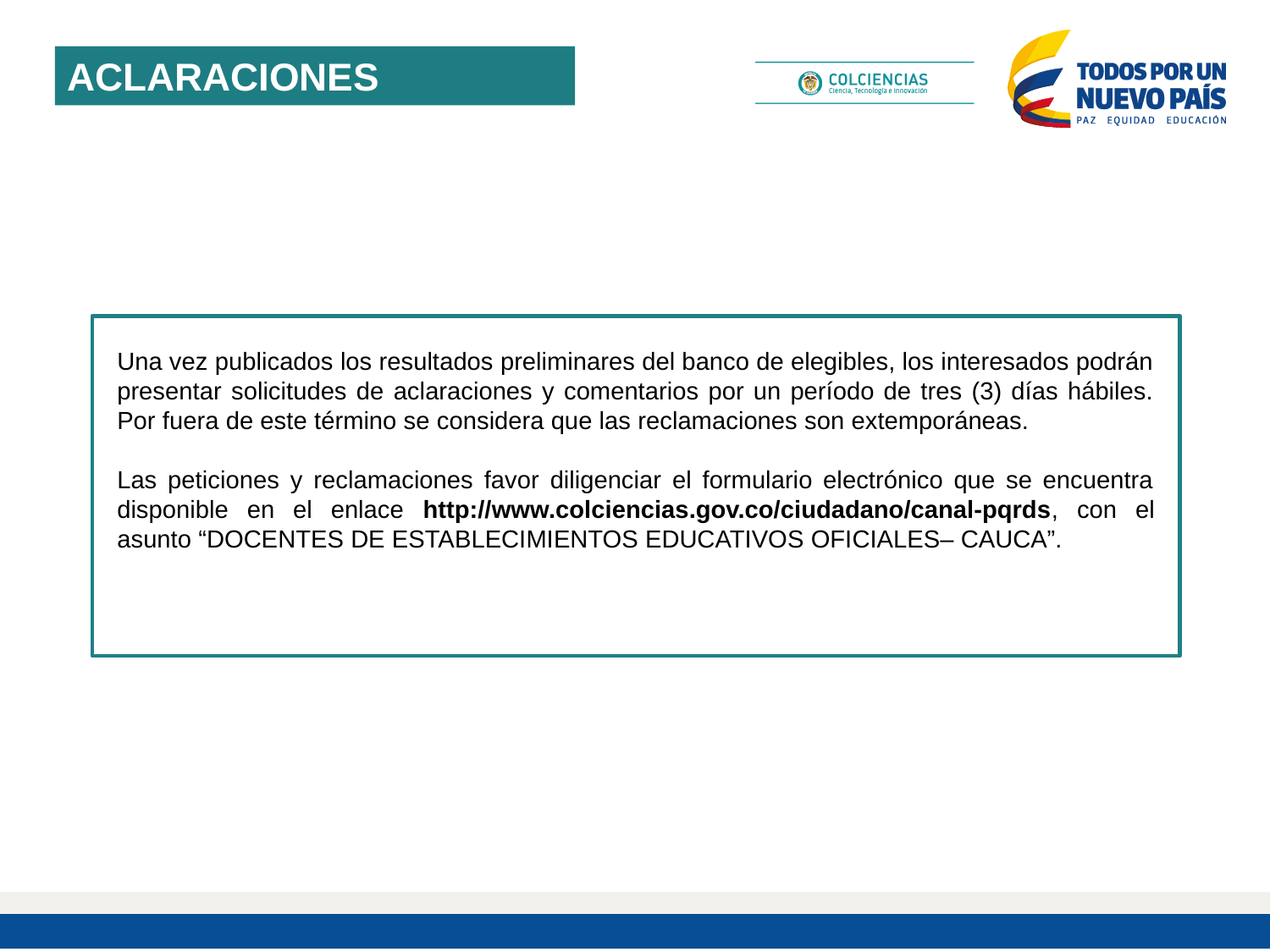

ACLARACIONES

Una vez publicados los resultados preliminares del banco de elegibles, los interesados podrán presentar solicitudes de aclaraciones y comentarios por un período de tres (3) días hábiles. Por fuera de este término se considera que las reclamaciones son extemporáneas.

Las peticiones y reclamaciones favor diligenciar el formulario electrónico que se encuentra disponible en el enlace http://www.colciencias.gov.co/ciudadano/canal-pqrds, con el asunto “DOCENTES DE ESTABLECIMIENTOS EDUCATIVOS OFICIALES– CAUCA”.